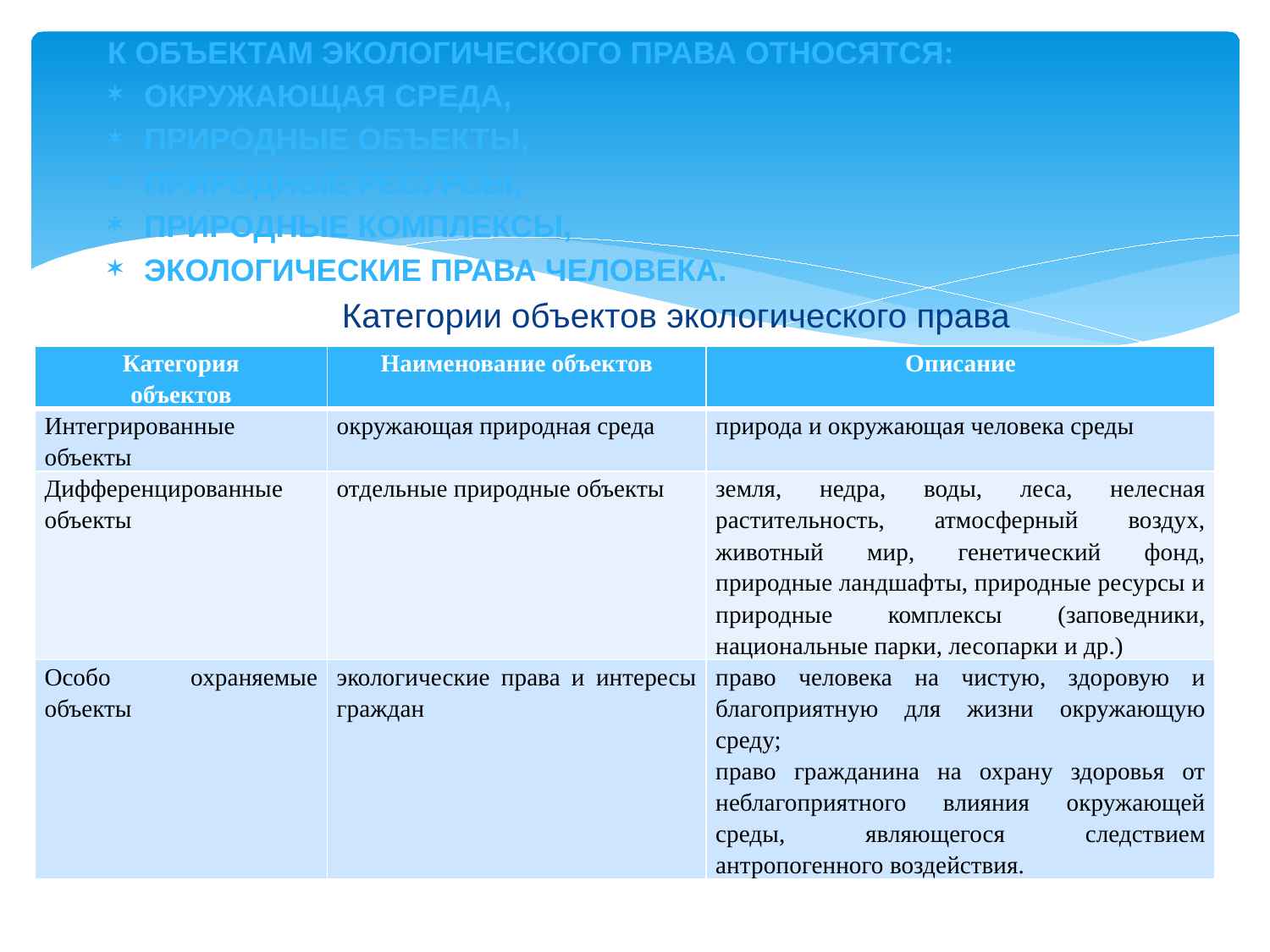

К объектам экологического права относятся:
окружающая среда,
природные объекты,
природные ресурсы,
природные комплексы,
экологические права человека.
                           Категории объектов экологического права

| Категория объектов | Наименование объектов | Описание |
| --- | --- | --- |
| Интегрированные объекты | окружающая природная среда | природа и окружающая человека среды |
| Дифференцированные объекты | отдельные природные объекты | земля, недра, воды, леса, нелесная растительность, атмосферный воздух, животный мир, генетический фонд, природные ландшафты, природные ресурсы и природные комплексы (заповедники, национальные парки, лесопарки и др.) |
| Особо охраняемые объекты | экологические права и интересы граждан | право человека на чистую, здоровую и благоприятную для жизни окружающую среду; право гражданина на охрану здоровья от неблагоприятного влияния окружающей среды, являющегося следствием антропогенного воздействия. |